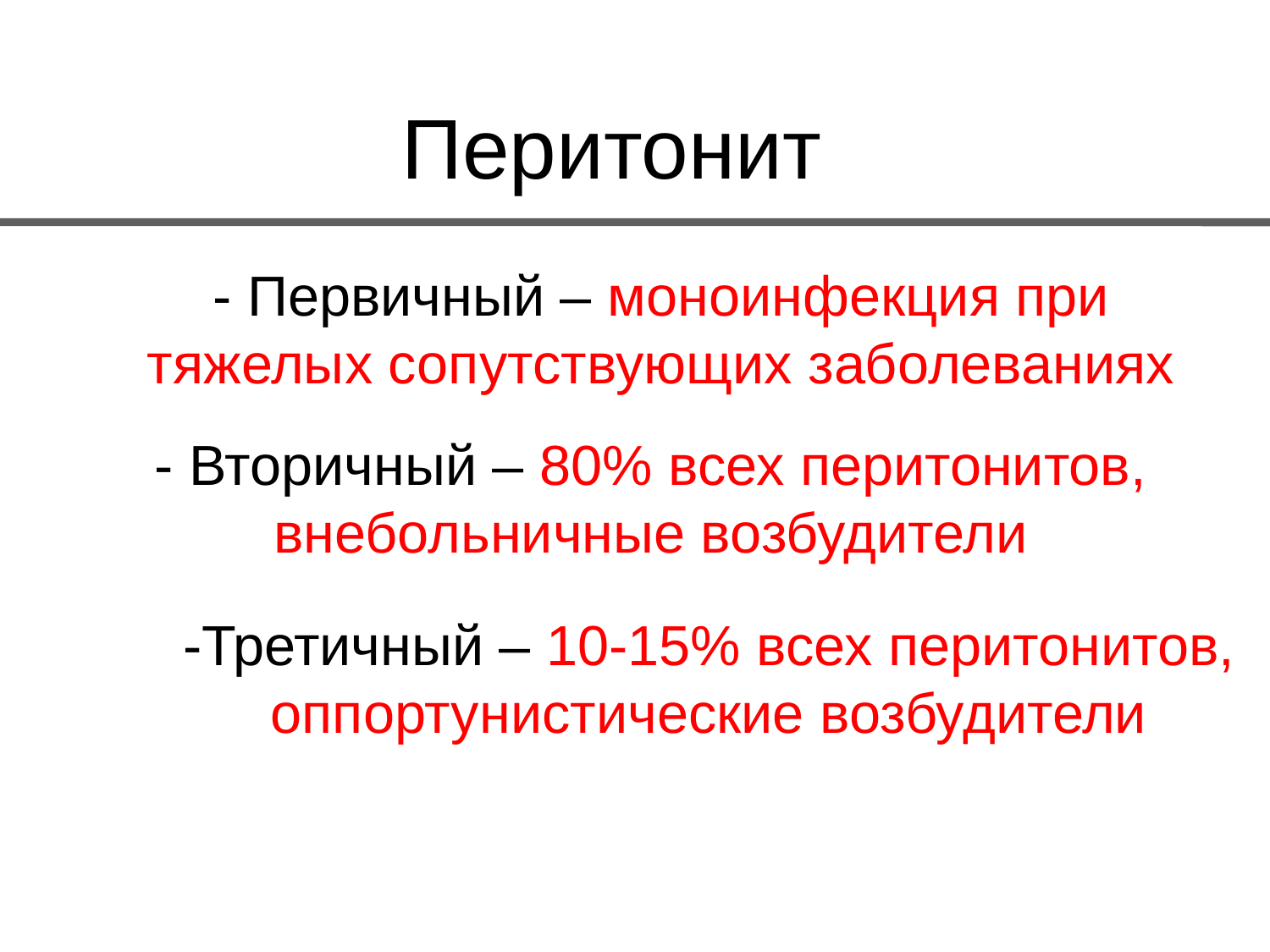

Перитонит

- Первичный – моноинфекция при тяжелых сопутствующих заболеваниях
- Вторичный – 80% всех перитонитов, внебольничные возбудители
-Третичный – 10-15% всех перитонитов, оппортунистические возбудители